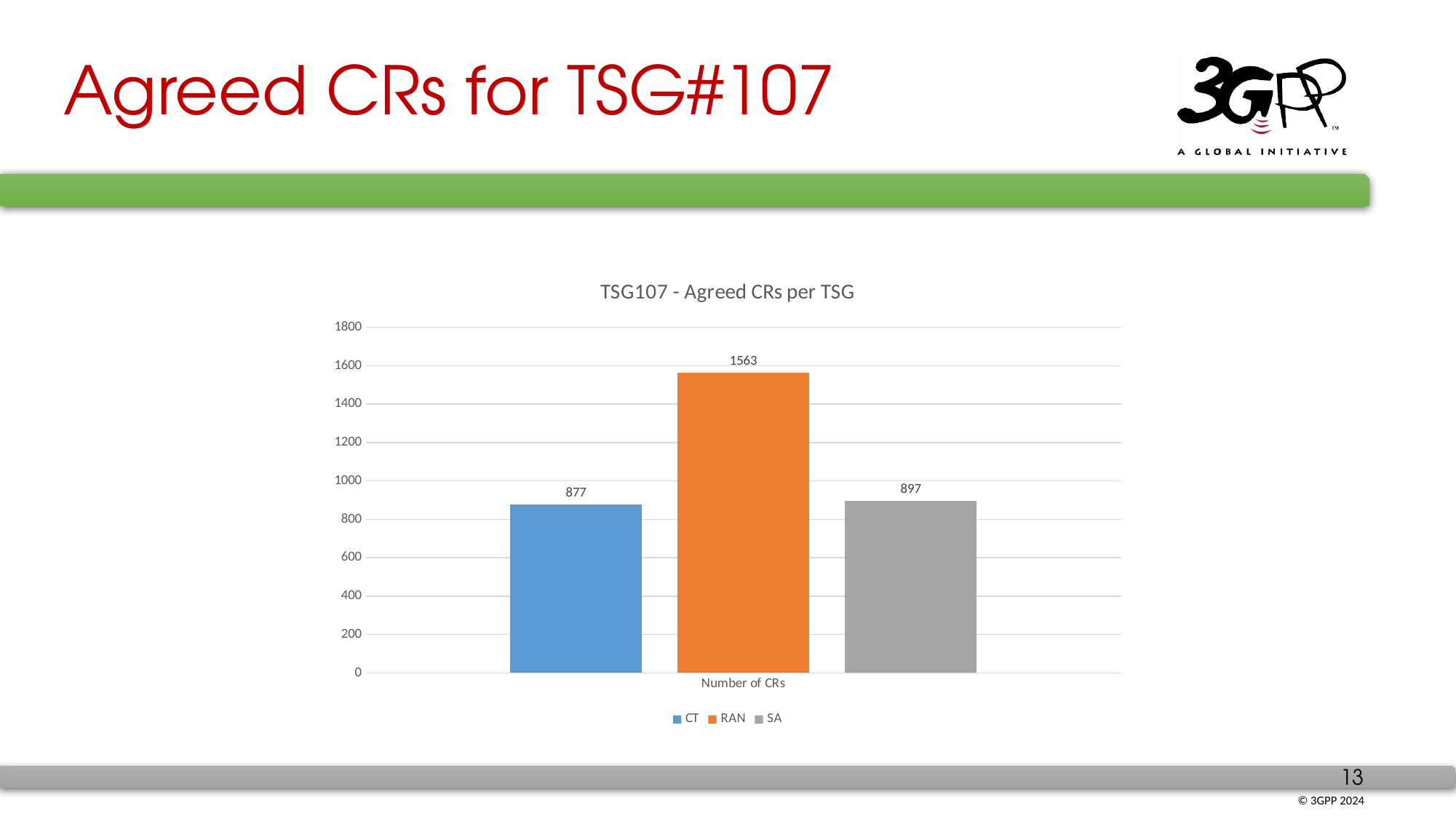

# Agreed CRs for TSG#107

### Chart: TSG107 - Agreed CRs per TSG

| Category | CT | RAN | SA |
|---|---|---|---|
| Number of CRs | 877.0 | 1563.0 | 897.0 |